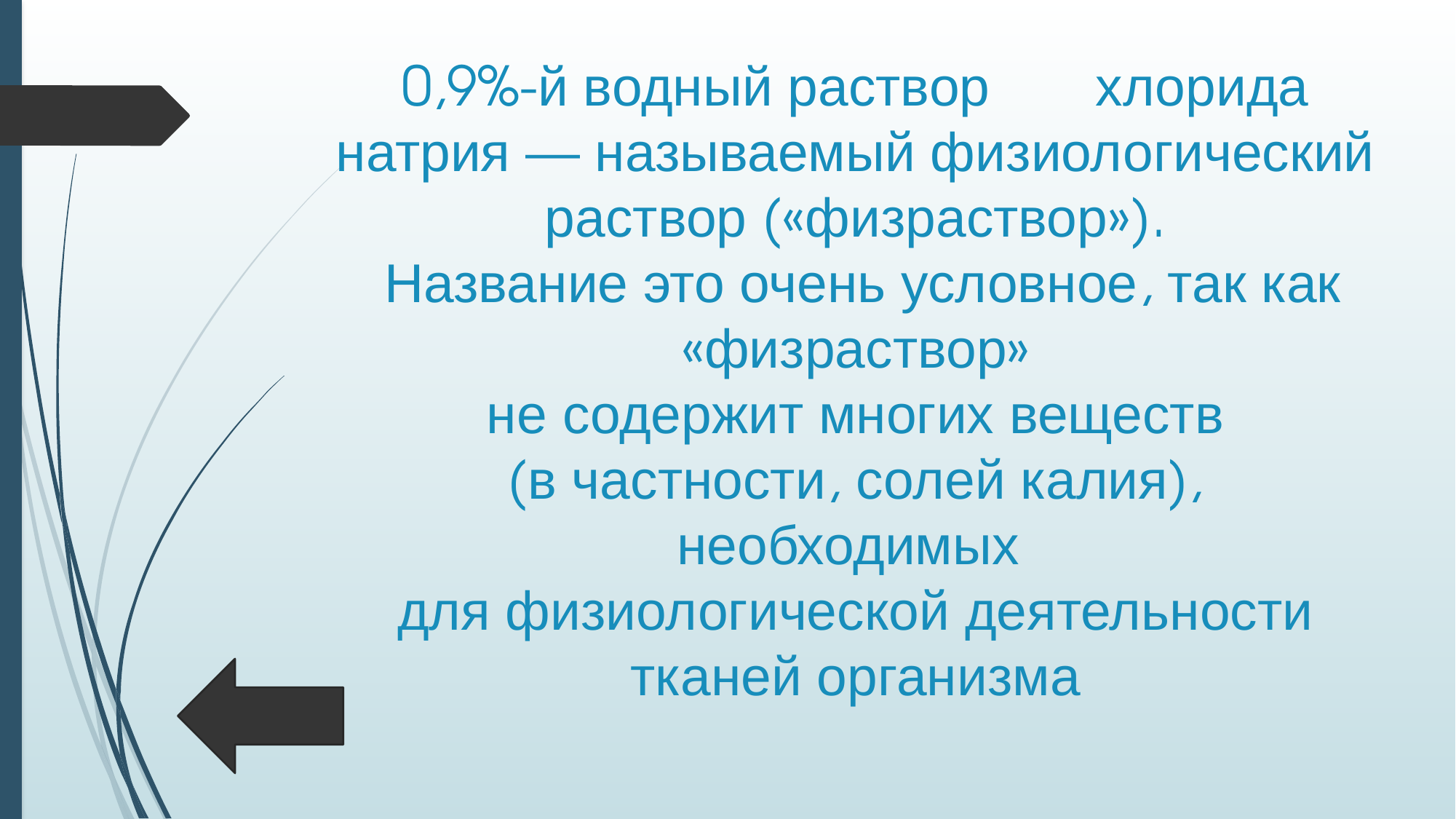

# 0,9%-й водный раствор       хлорида натрия — называемый физиологический раствор («физраствор»). Название это очень условное, так как «физраствор» не содержит многих веществ (в частности, солей калия), необходимых для физиологической деятельности тканей организма